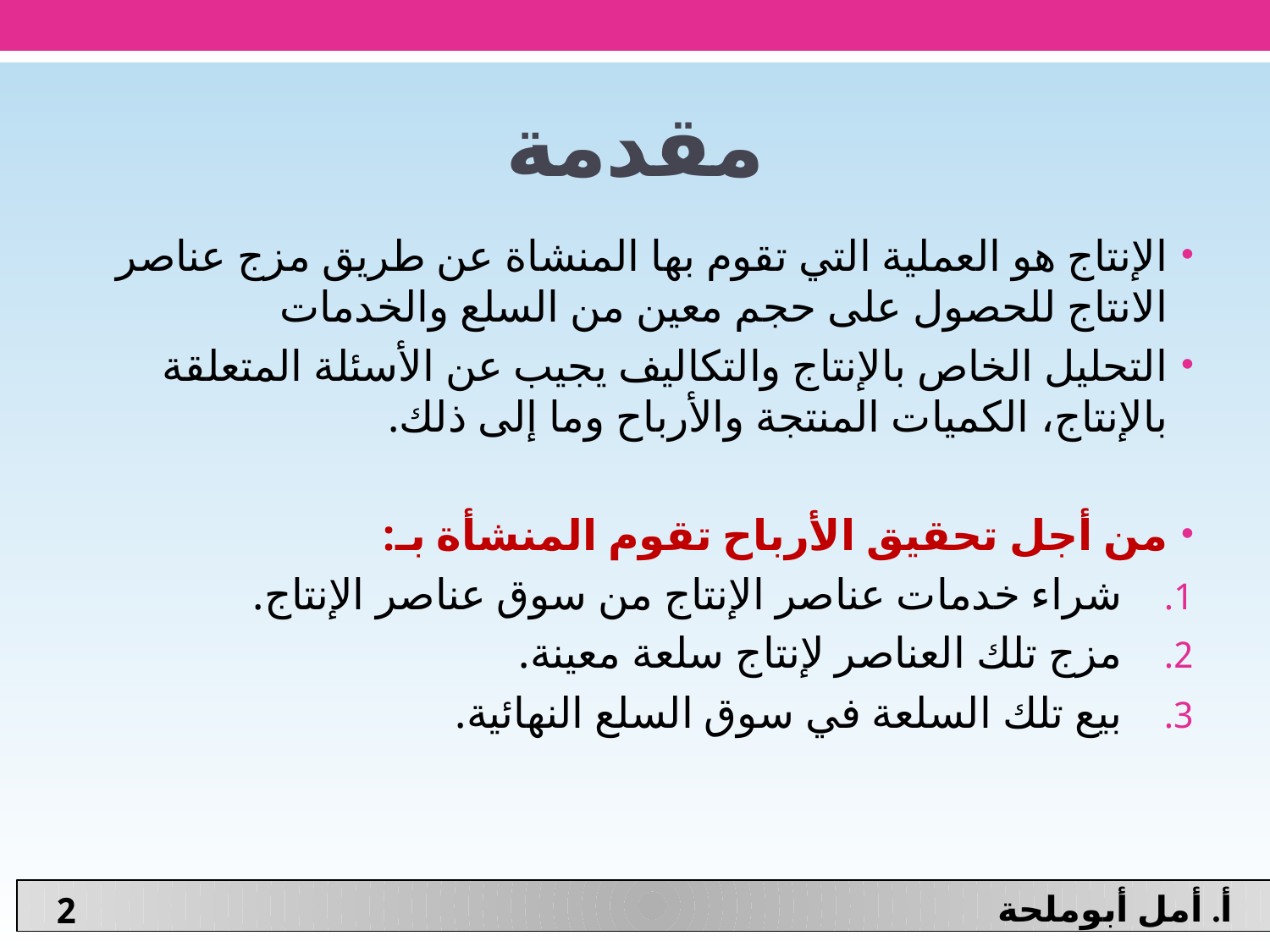

# مقدمة
الإنتاج هو العملية التي تقوم بها المنشاة عن طريق مزج عناصر الانتاج للحصول على حجم معين من السلع والخدمات
التحليل الخاص بالإنتاج والتكاليف يجيب عن الأسئلة المتعلقة بالإنتاج، الكميات المنتجة والأرباح وما إلى ذلك.

من أجل تحقيق الأرباح تقوم المنشأة بـ:
شراء خدمات عناصر الإنتاج من سوق عناصر الإنتاج.
مزج تلك العناصر لإنتاج سلعة معينة.
بيع تلك السلعة في سوق السلع النهائية.

أ. أمل أبوملحة
2